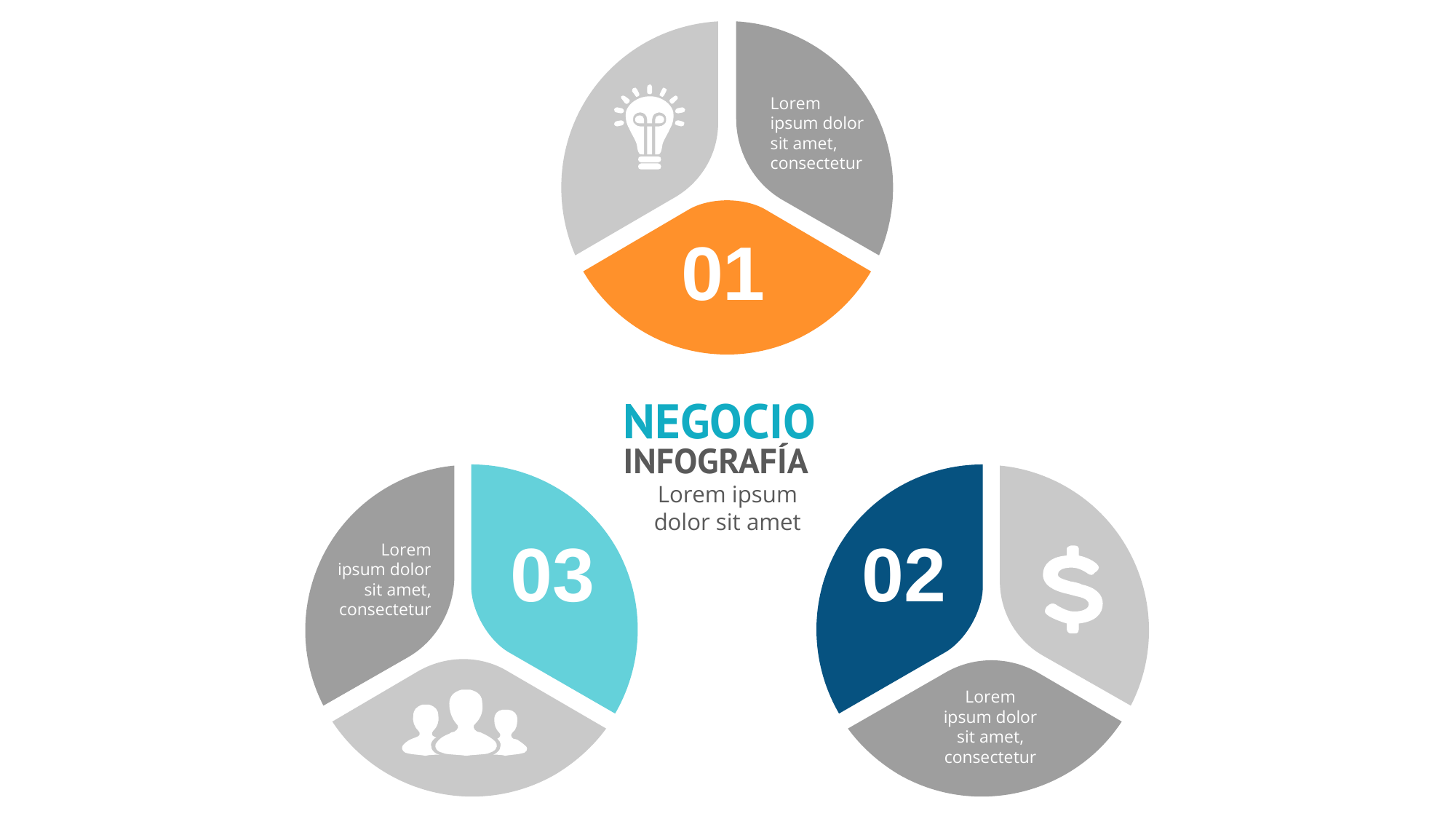

Lorem ipsum dolor sit amet, consectetur

01
NEGOCIO
INFOGRAFÍA

Lorem ipsum dolor sit amet
03
02
Lorem ipsum dolor sit amet, consectetur

Lorem ipsum dolor sit amet, consectetur